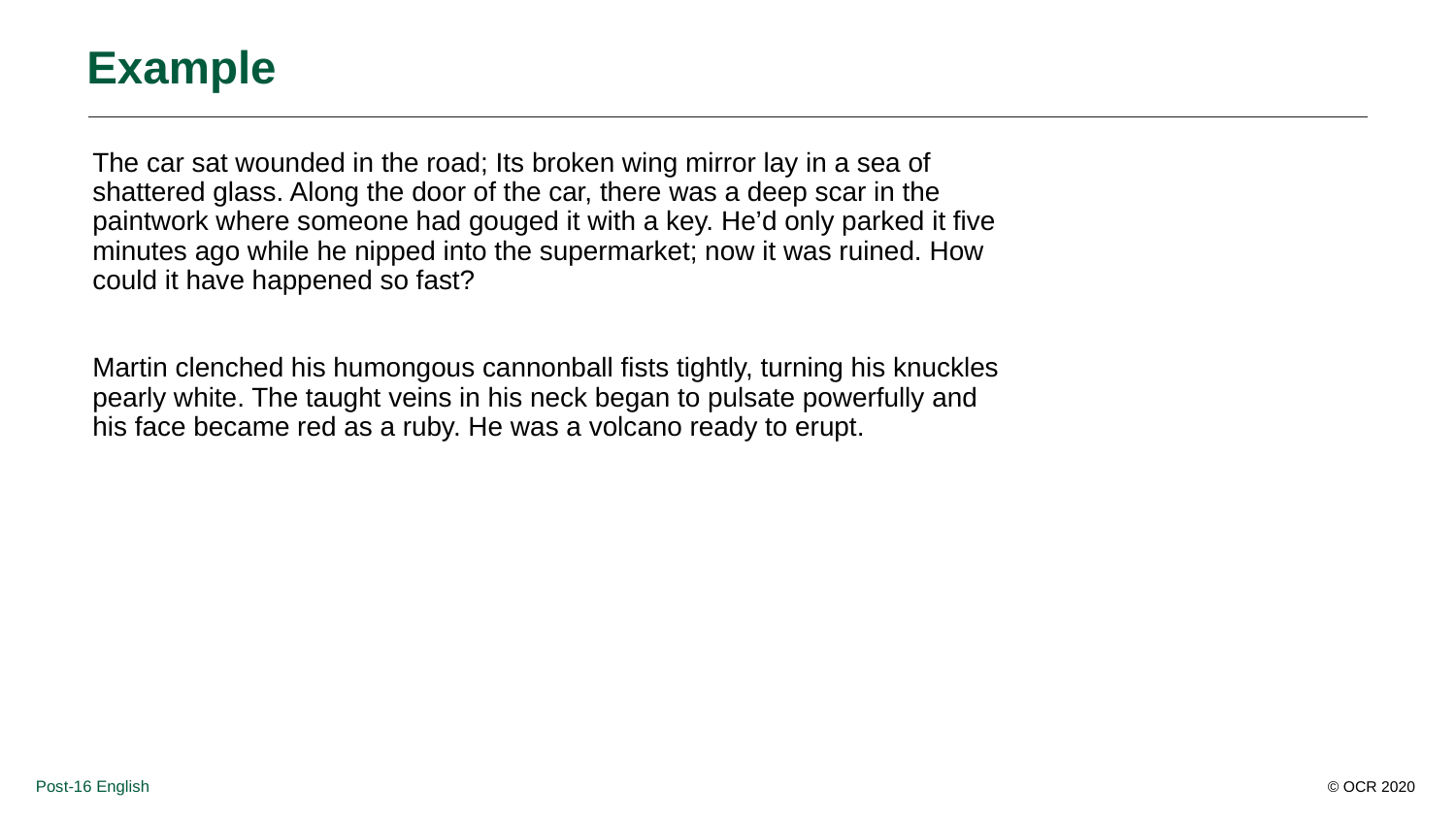

# Example

The car sat wounded in the road; Its broken wing mirror lay in a sea of shattered glass. Along the door of the car, there was a deep scar in the paintwork where someone had gouged it with a key. He’d only parked it five minutes ago while he nipped into the supermarket; now it was ruined. How could it have happened so fast?

Martin clenched his humongous cannonball fists tightly, turning his knuckles pearly white. The taught veins in his neck began to pulsate powerfully and his face became red as a ruby. He was a volcano ready to erupt.
Post-16 English
© OCR 2020